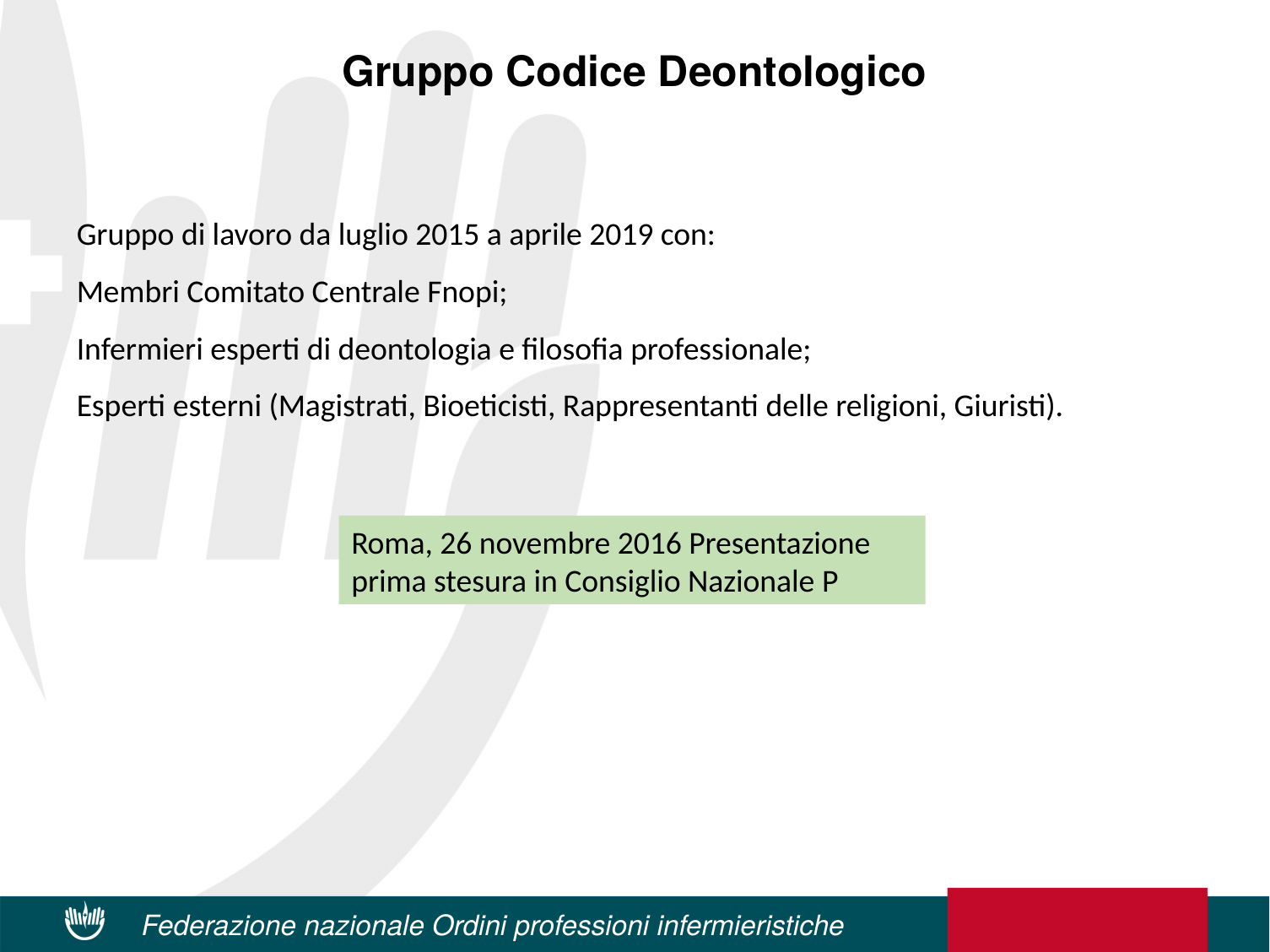

Gruppo Codice Deontologico

Gruppo di lavoro da luglio 2015 a aprile 2019 con:
Membri Comitato Centrale Fnopi;
Infermieri esperti di deontologia e filosofia professionale;
Esperti esterni (Magistrati, Bioeticisti, Rappresentanti delle religioni, Giuristi).

Roma, 26 novembre 2016 Presentazione prima stesura in Consiglio Nazionale P
Federazione nazionale Ordini professioni infermieristiche